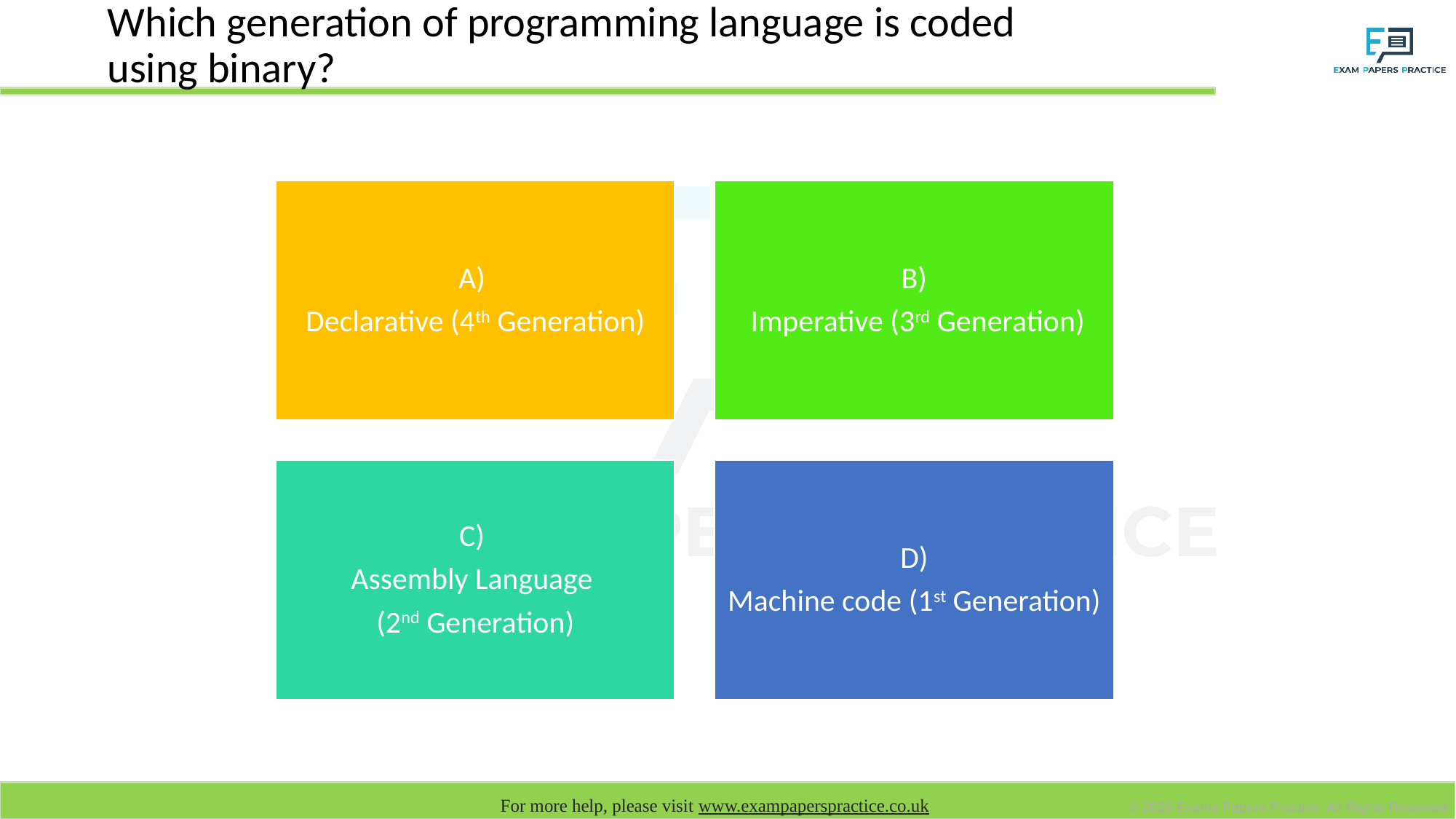

# Which generation of programming language is coded using binary?
A)
Declarative (4th Generation)
B)
 Imperative (3rd Generation)
C)
Assembly Language
(2nd Generation)
D)
Machine code (1st Generation)